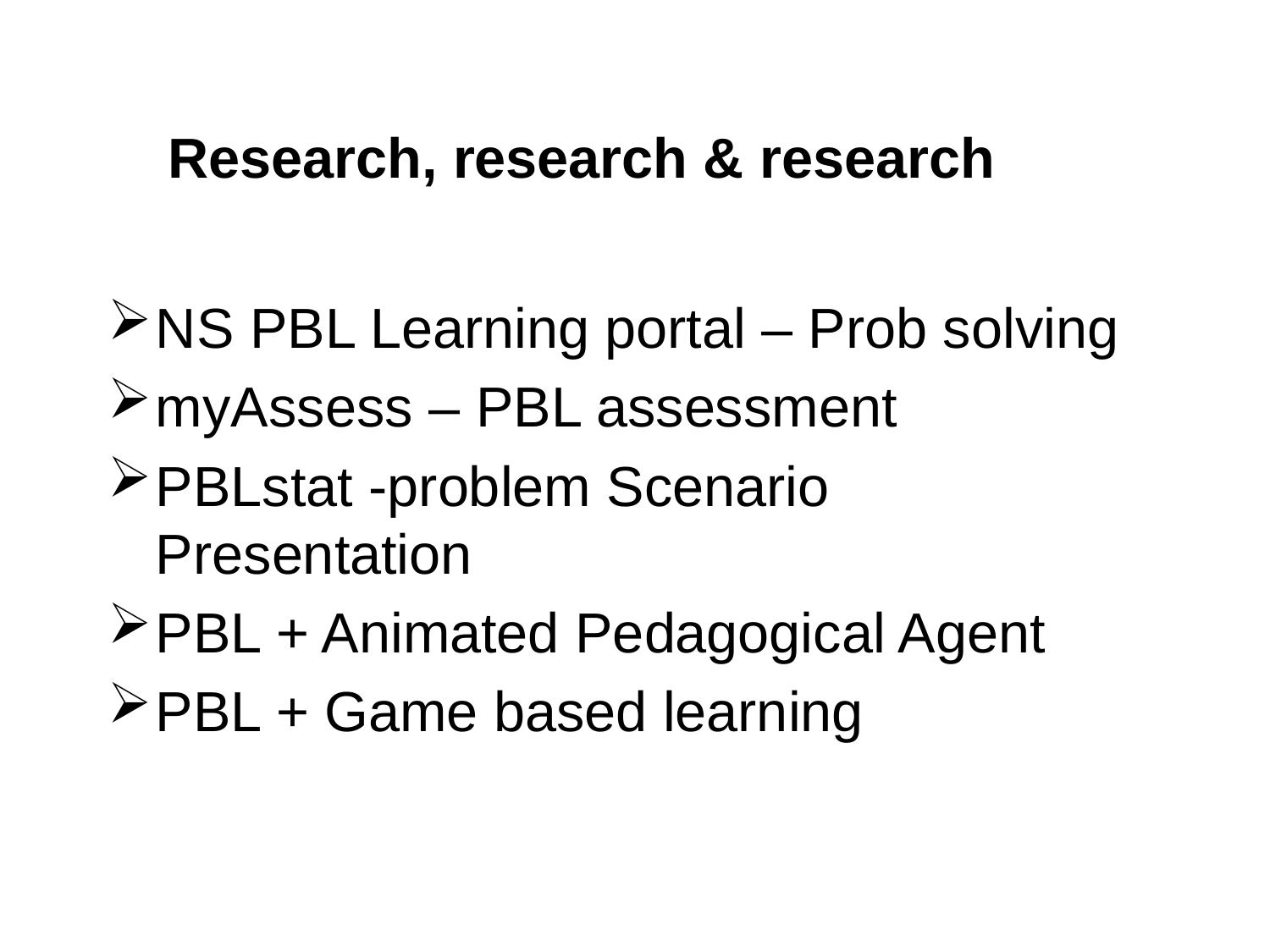

# Research, research & research
NS PBL Learning portal – Prob solving
myAssess – PBL assessment
PBLstat -problem Scenario Presentation
PBL + Animated Pedagogical Agent
PBL + Game based learning